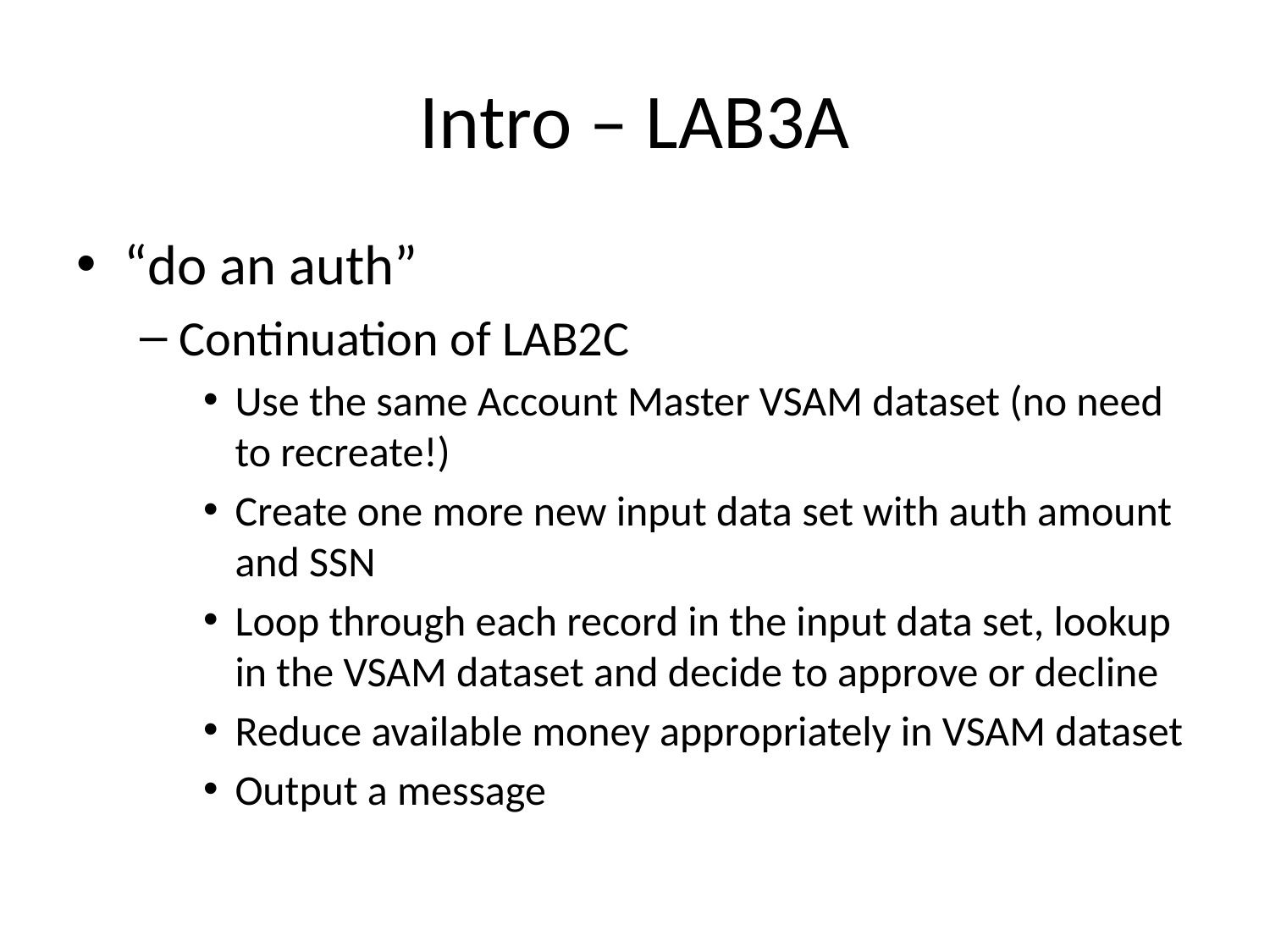

# Intro – LAB3A
“do an auth”
Continuation of LAB2C
Use the same Account Master VSAM dataset (no need to recreate!)
Create one more new input data set with auth amount and SSN
Loop through each record in the input data set, lookup in the VSAM dataset and decide to approve or decline
Reduce available money appropriately in VSAM dataset
Output a message